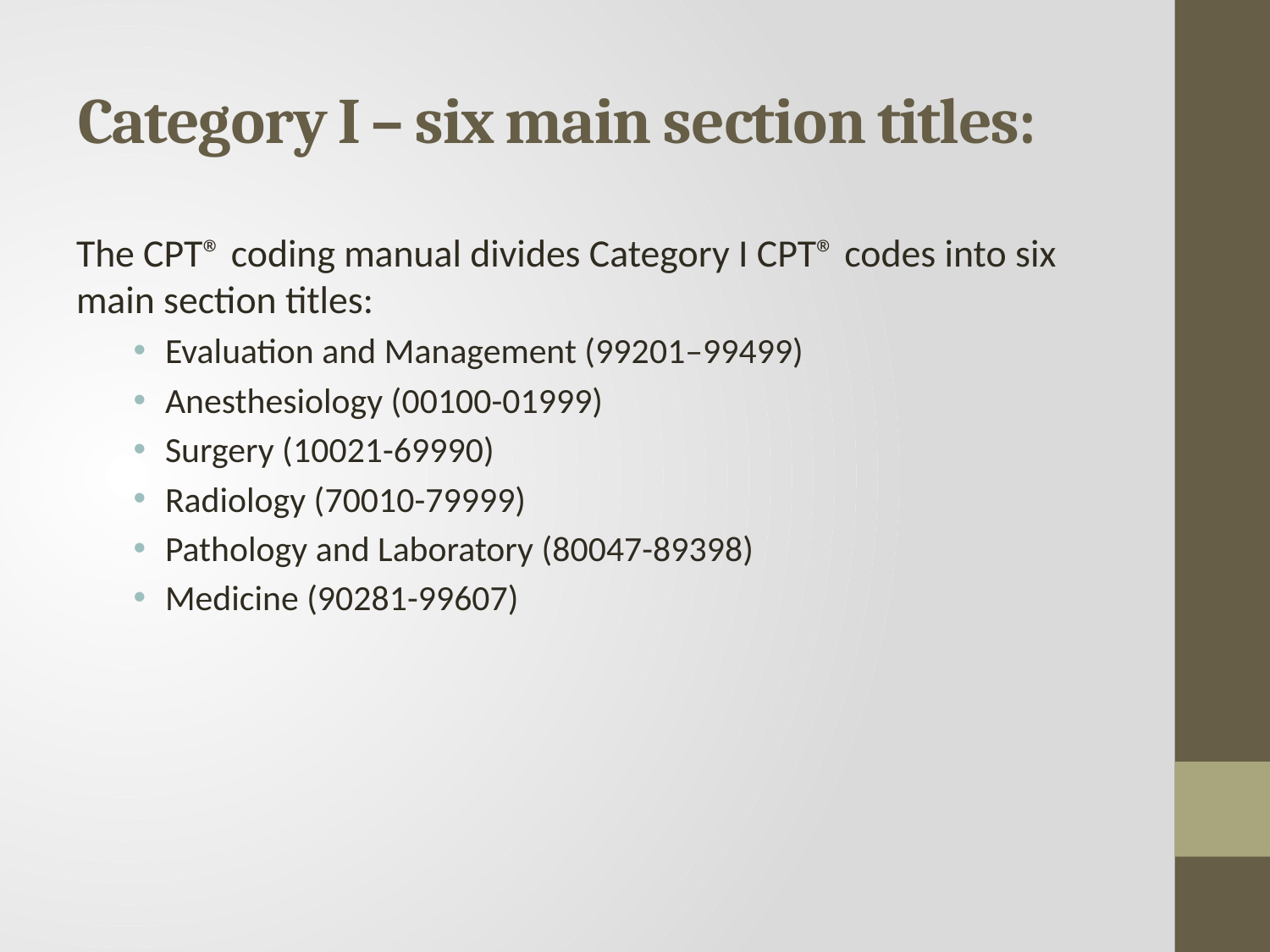

# Category I – six main section titles:
The CPT® coding manual divides Category I CPT® codes into six main section titles:
Evaluation and Management (99201–99499)
Anesthesiology (00100-01999)
Surgery (10021-69990)
Radiology (70010-79999)
Pathology and Laboratory (80047-89398)
Medicine (90281-99607)